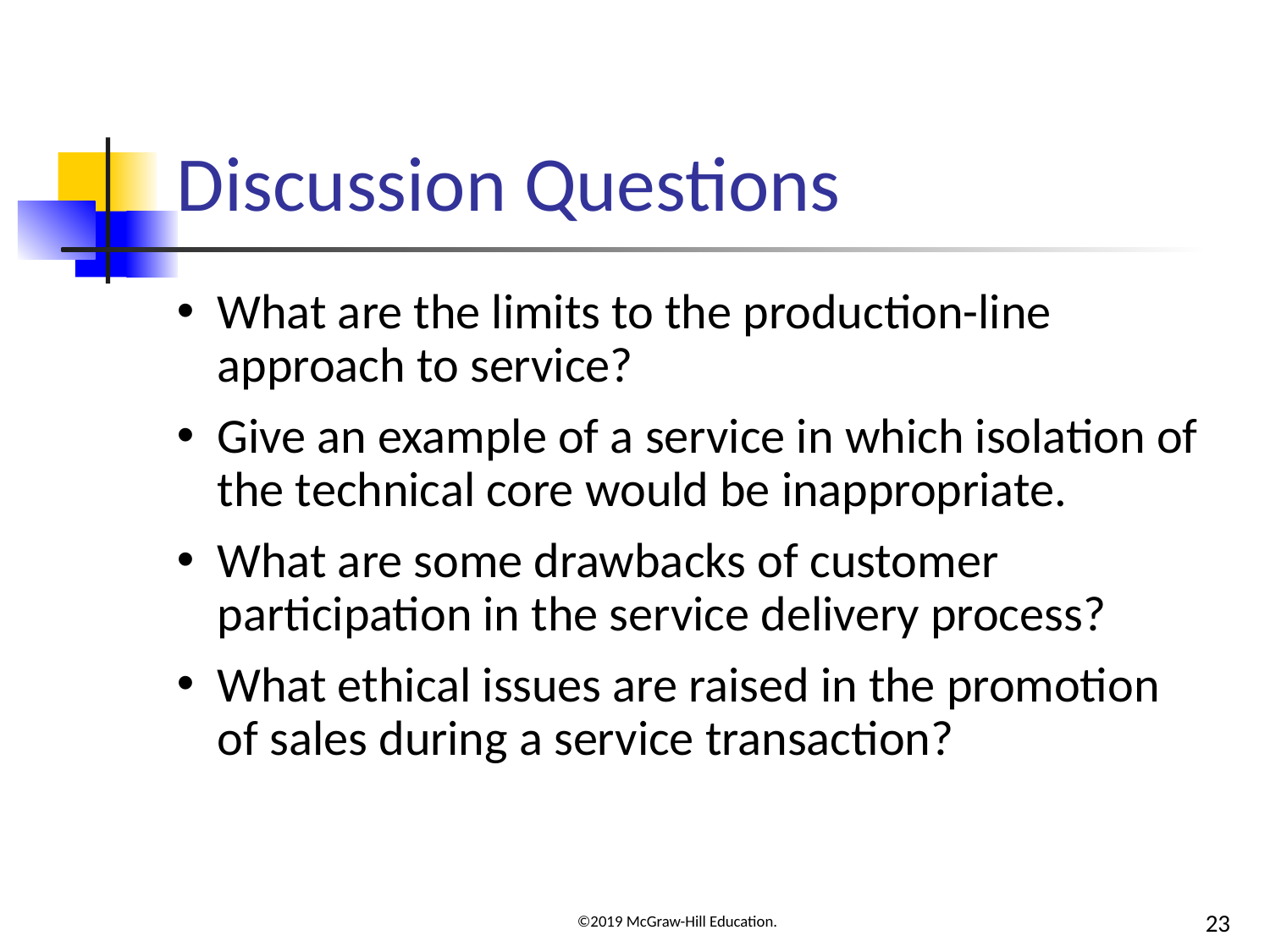

# Discussion Questions
What are the limits to the production-line approach to service?
Give an example of a service in which isolation of the technical core would be inappropriate.
What are some drawbacks of customer participation in the service delivery process?
What ethical issues are raised in the promotion of sales during a service transaction?